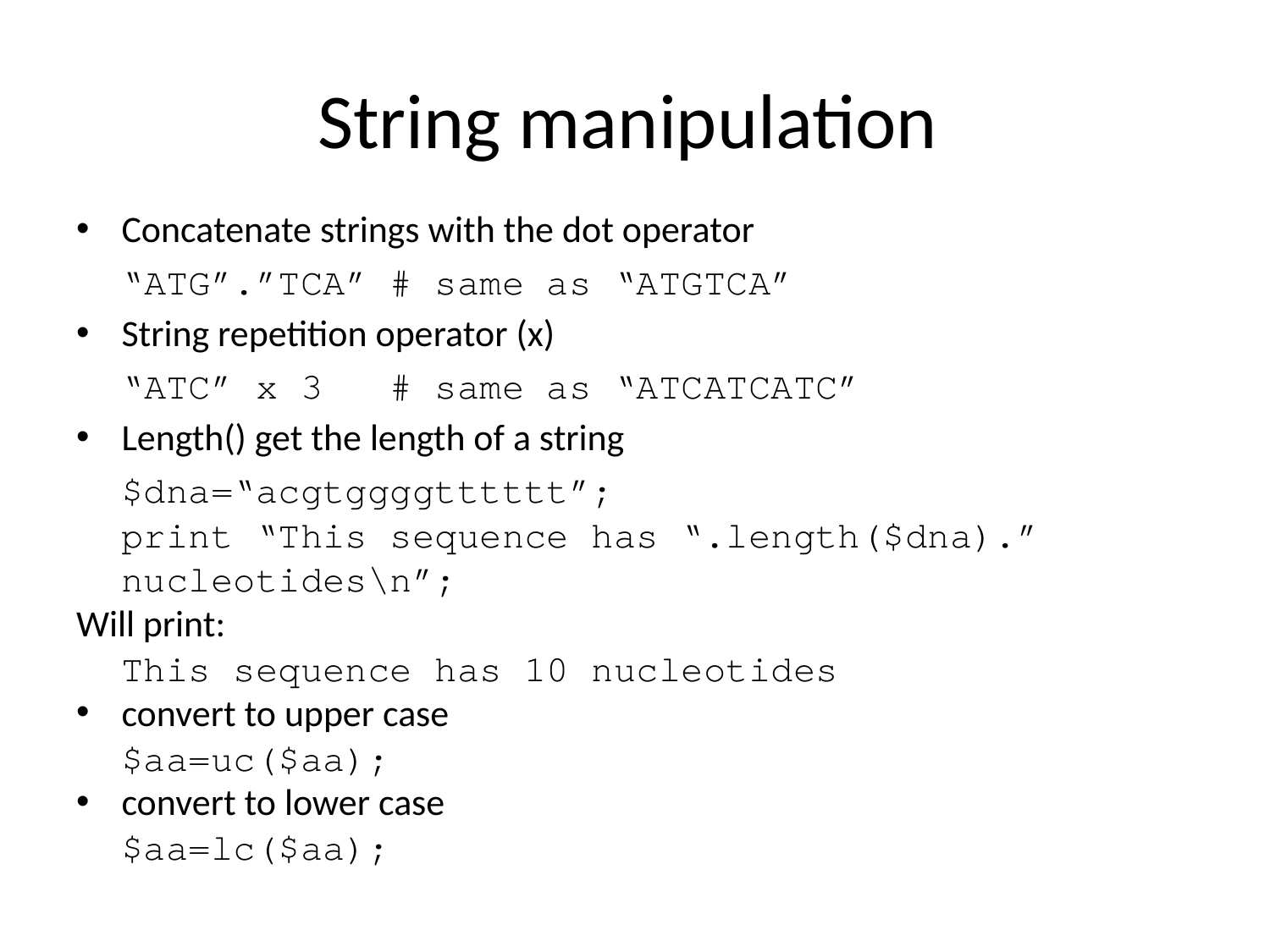

# String manipulation
Concatenate strings with the dot operator
	“ATG”.”TCA” # same as “ATGTCA”
String repetition operator (x)
	“ATC” x 3   # same as “ATCATCATC”
Length() get the length of a string
	$dna=“acgtggggtttttt”;
	print “This sequence has “.length($dna).” nucleotides\n”;
Will print:
	This sequence has 10 nucleotides
convert to upper case
	$aa=uc($aa);
convert to lower case
	$aa=lc($aa);